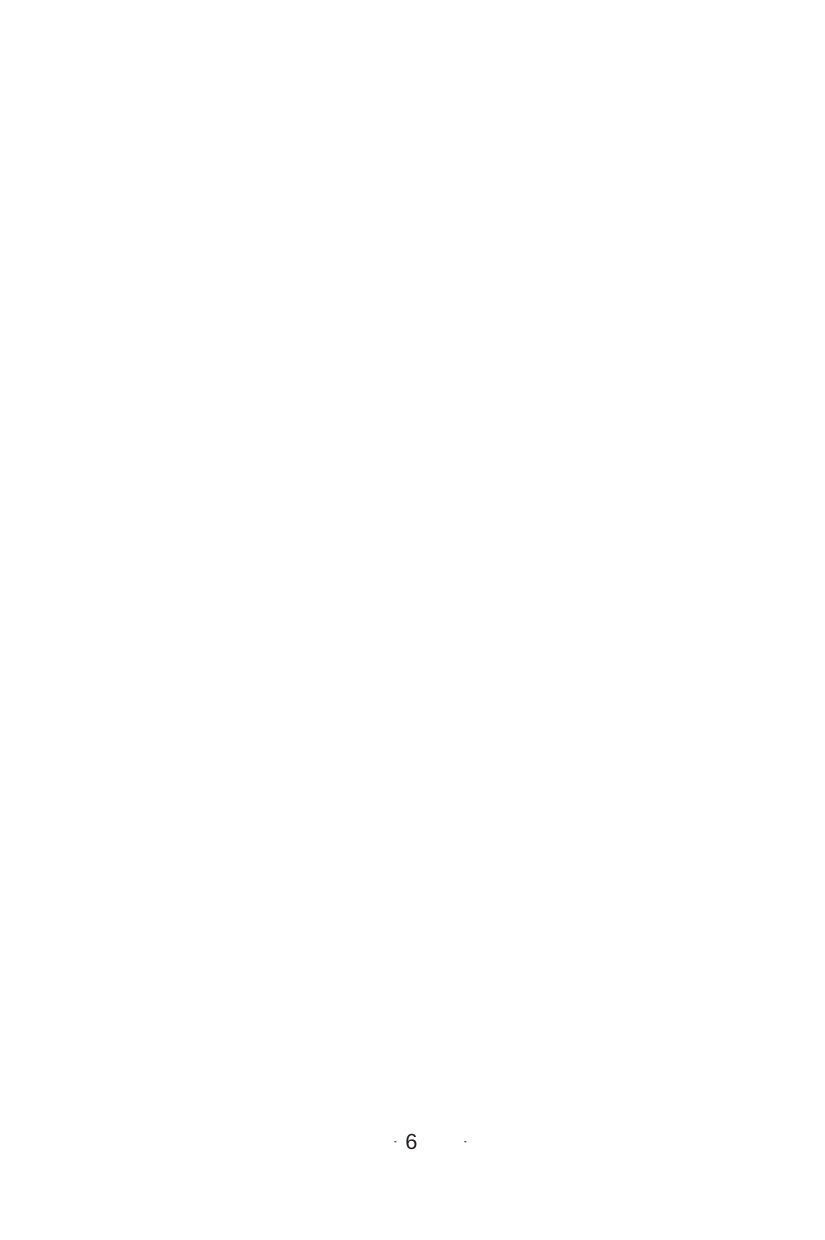

3.Логическая задача на переливания. Развивает способность
рассу- ждать, анализировать и строить алгоритмы.
6
6